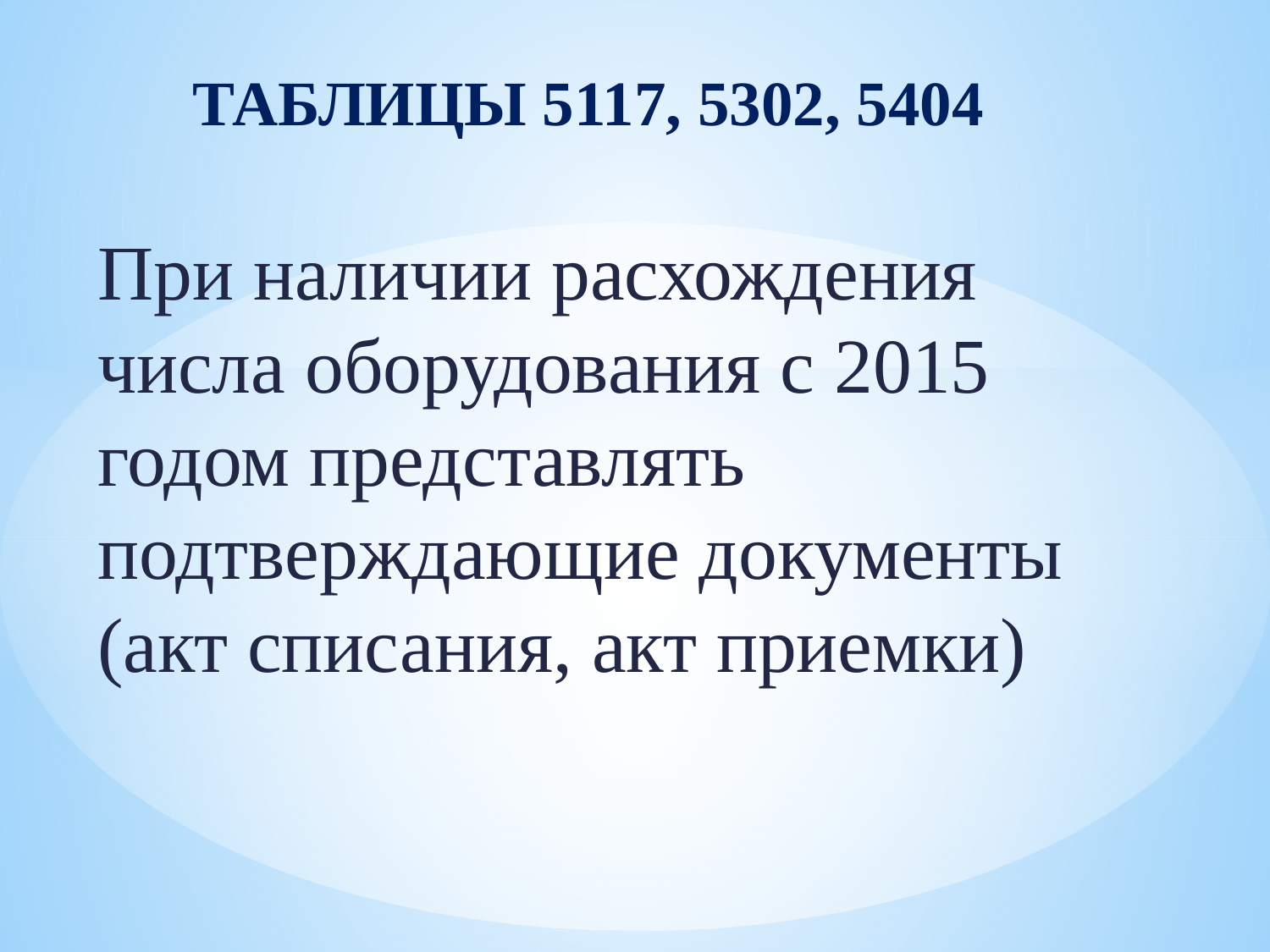

# ТАБЛИЦЫ 5117, 5302, 5404
При наличии расхождения числа оборудования с 2015 годом представлять подтверждающие документы (акт списания, акт приемки)